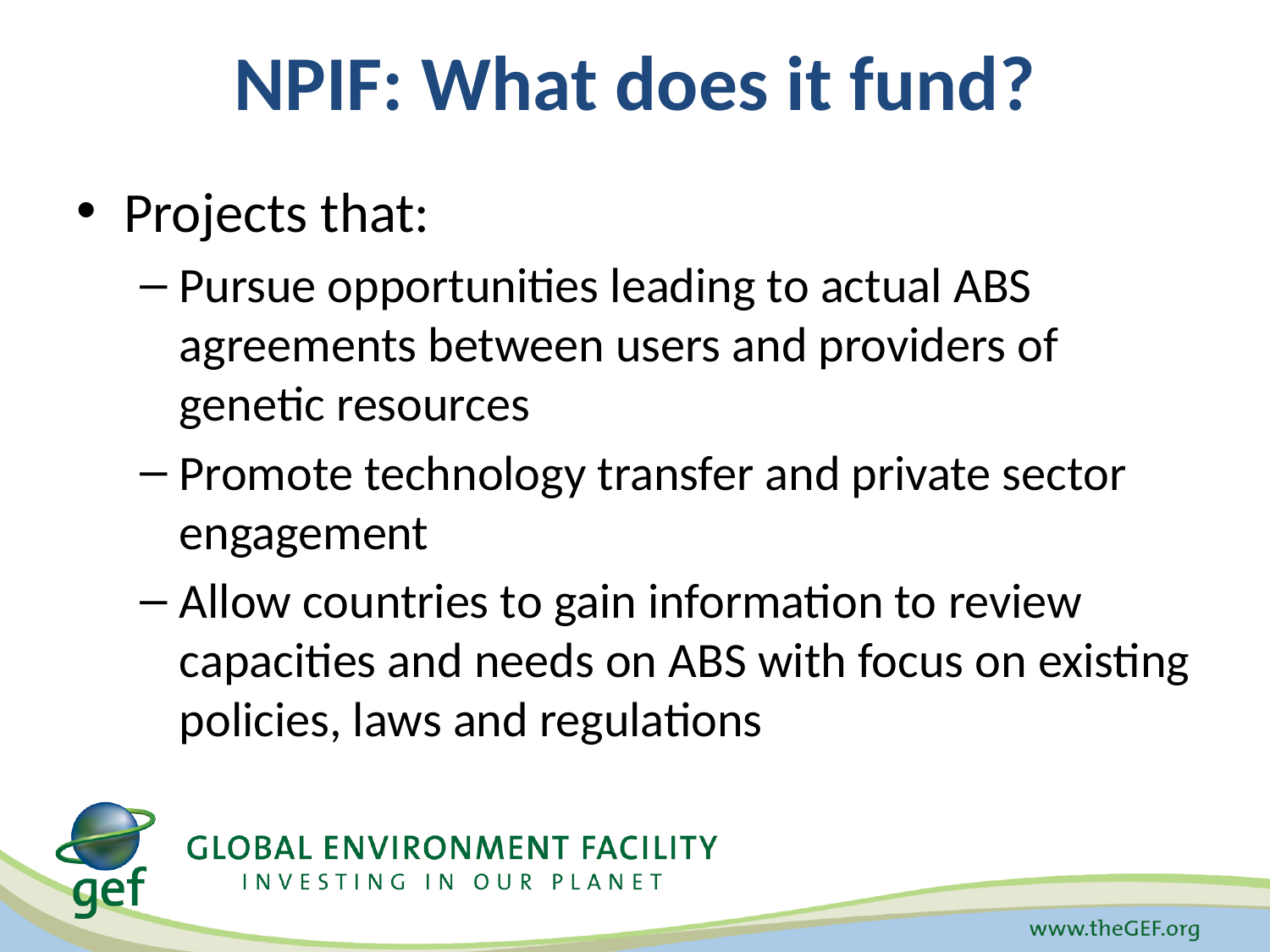

# NPIF: What does it fund?
Projects that:
Pursue opportunities leading to actual ABS agreements between users and providers of genetic resources
Promote technology transfer and private sector engagement
Allow countries to gain information to review capacities and needs on ABS with focus on existing policies, laws and regulations